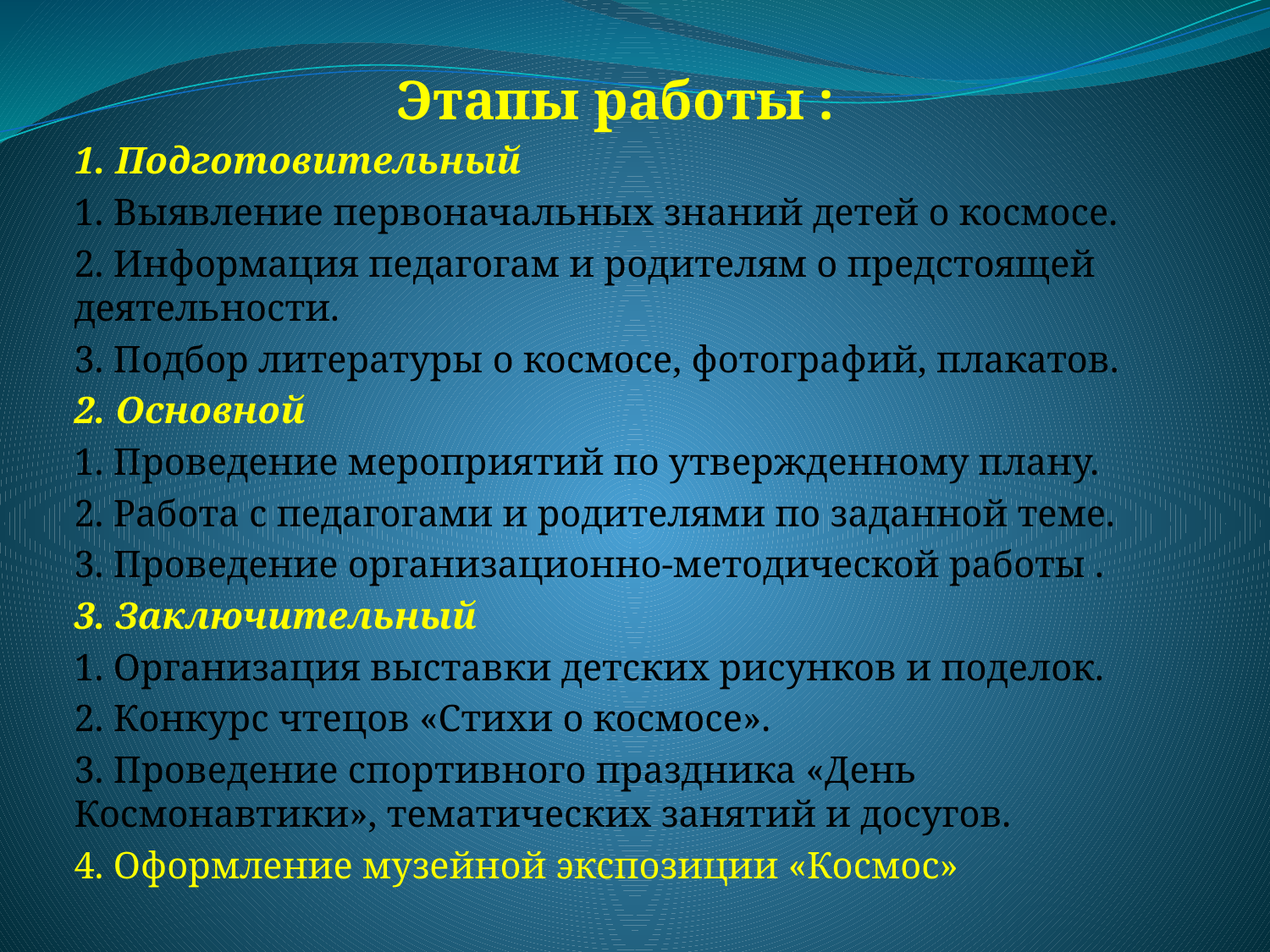

Этапы работы :
1. Подготовительный
1. Выявление первоначальных знаний детей о космосе.
2. Информация педагогам и родителям о предстоящей деятельности.
3. Подбор литературы о космосе, фотографий, плакатов.
2. Основной
1. Проведение мероприятий по утвержденному плану.
2. Работа с педагогами и родителями по заданной теме.
3. Проведение организационно-методической работы .
3. Заключительный
1. Организация выставки детских рисунков и поделок.
2. Конкурс чтецов «Стихи о космосе».
3. Проведение спортивного праздника «День Космонавтики», тематических занятий и досугов.
4. Оформление музейной экспозиции «Космос»